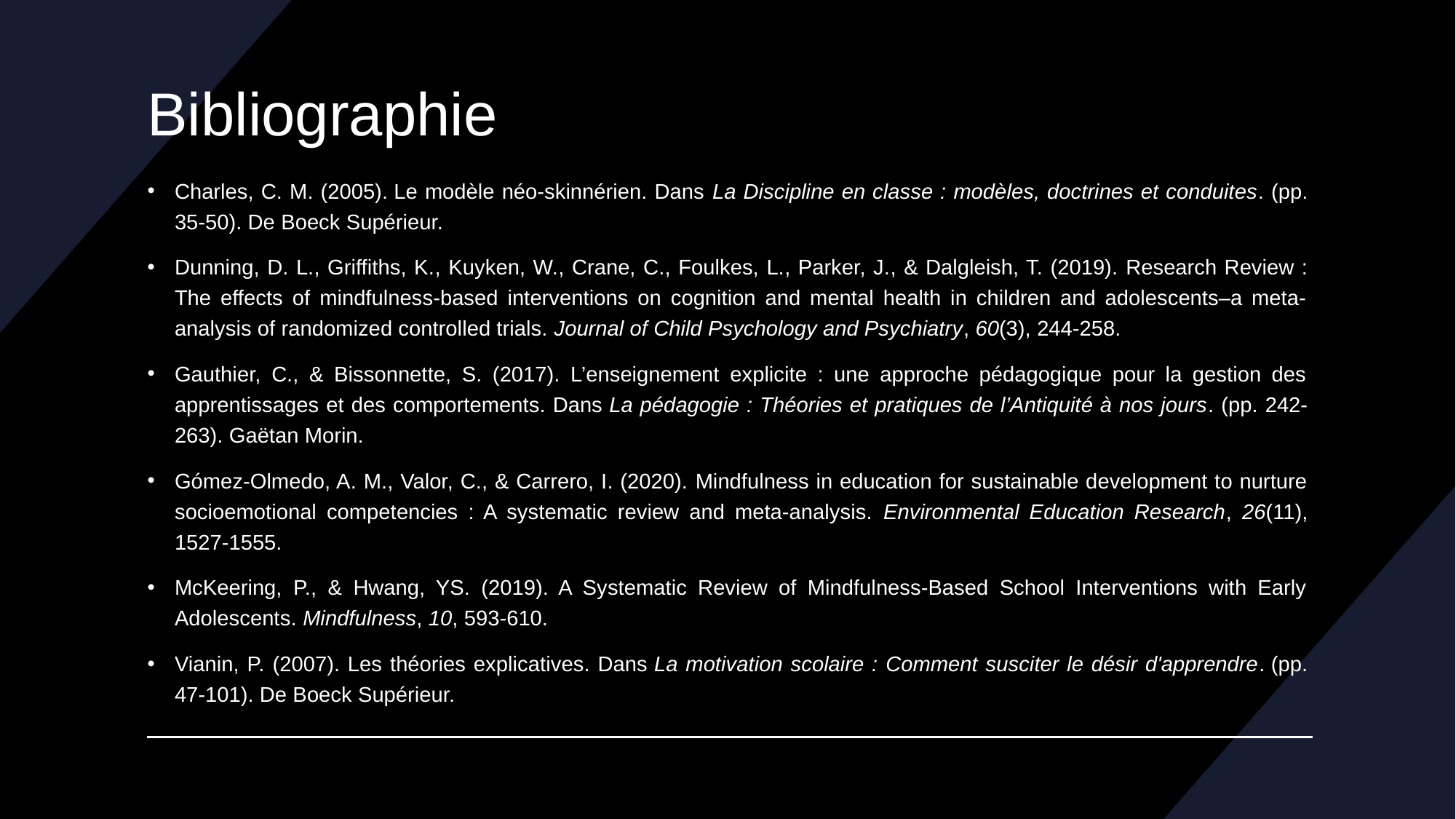

# Bibliographie
Charles, C. M. (2005). Le modèle néo-skinnérien. Dans La Discipline en classe : modèles, doctrines et conduites. (pp. 35-50). De Boeck Supérieur.
Dunning, D. L., Griffiths, K., Kuyken, W., Crane, C., Foulkes, L., Parker, J., & Dalgleish, T. (2019). Research Review : The effects of mindfulness-based interventions on cognition and mental health in children and adolescents–a meta-analysis of randomized controlled trials. Journal of Child Psychology and Psychiatry, 60(3), 244-258.
Gauthier, C., & Bissonnette, S. (2017). L’enseignement explicite : une approche pédagogique pour la gestion des apprentissages et des comportements. Dans La pédagogie : Théories et pratiques de l’Antiquité à nos jours. (pp. 242-263). Gaëtan Morin.
Gómez-Olmedo, A. M., Valor, C., & Carrero, I. (2020). Mindfulness in education for sustainable development to nurture socioemotional competencies : A systematic review and meta-analysis. Environmental Education Research, 26(11), 1527-1555.
McKeering, P., & Hwang, YS. (2019). A Systematic Review of Mindfulness-Based School Interventions with Early Adolescents. Mindfulness, 10, 593-610.
Vianin, P. (2007). Les théories explicatives. Dans La motivation scolaire : Comment susciter le désir d'apprendre. (pp. 47-101). De Boeck Supérieur.